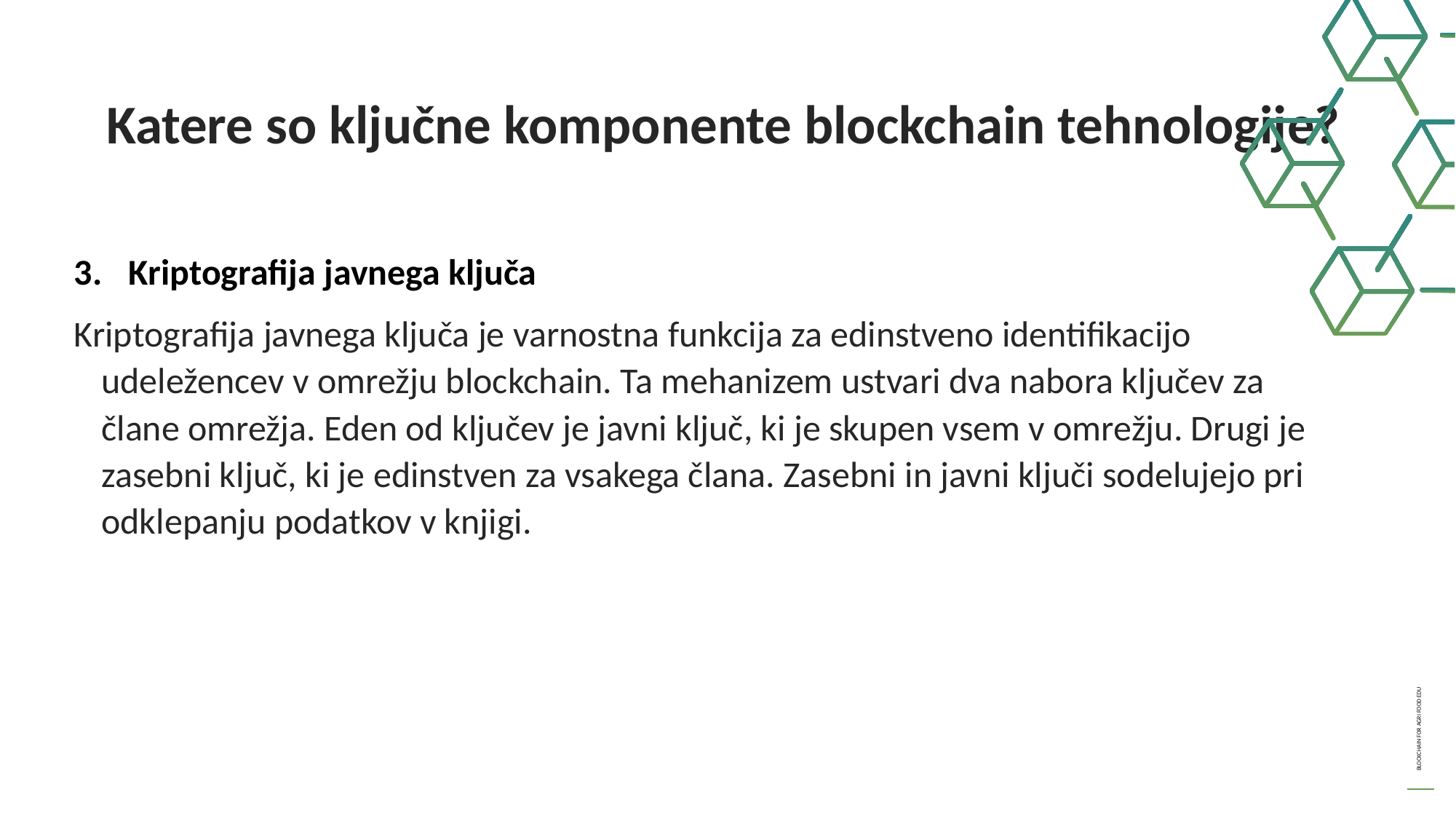

Katere so ključne komponente blockchain tehnologije?
Kriptografija javnega ključa
Kriptografija javnega ključa je varnostna funkcija za edinstveno identifikacijo udeležencev v omrežju blockchain. Ta mehanizem ustvari dva nabora ključev za člane omrežja. Eden od ključev je javni ključ, ki je skupen vsem v omrežju. Drugi je zasebni ključ, ki je edinstven za vsakega člana. Zasebni in javni ključi sodelujejo pri odklepanju podatkov v knjigi.